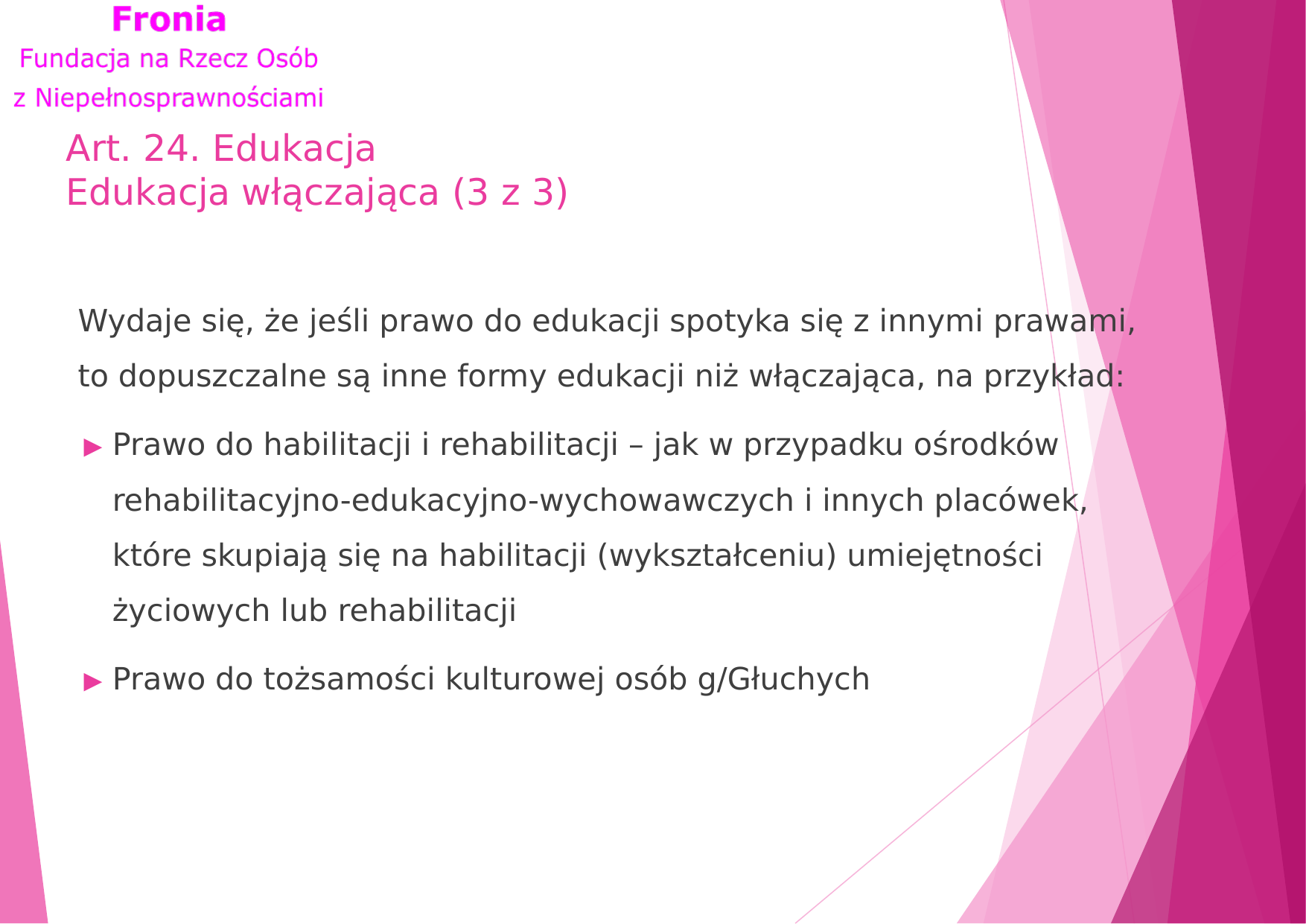

# Art. 24. Edukacja Edukacja włączająca (3 z 3)
Wydaje się, że jeśli prawo do edukacji spotyka się z innymi prawami, to dopuszczalne są inne formy edukacji niż włączająca, na przykład:
Prawo do habilitacji i rehabilitacji – jak w przypadku ośrodków rehabilitacyjno-edukacyjno-wychowawczych i innych placówek, które skupiają się na habilitacji (wykształceniu) umiejętności życiowych lub rehabilitacji
Prawo do tożsamości kulturowej osób g/Głuchych